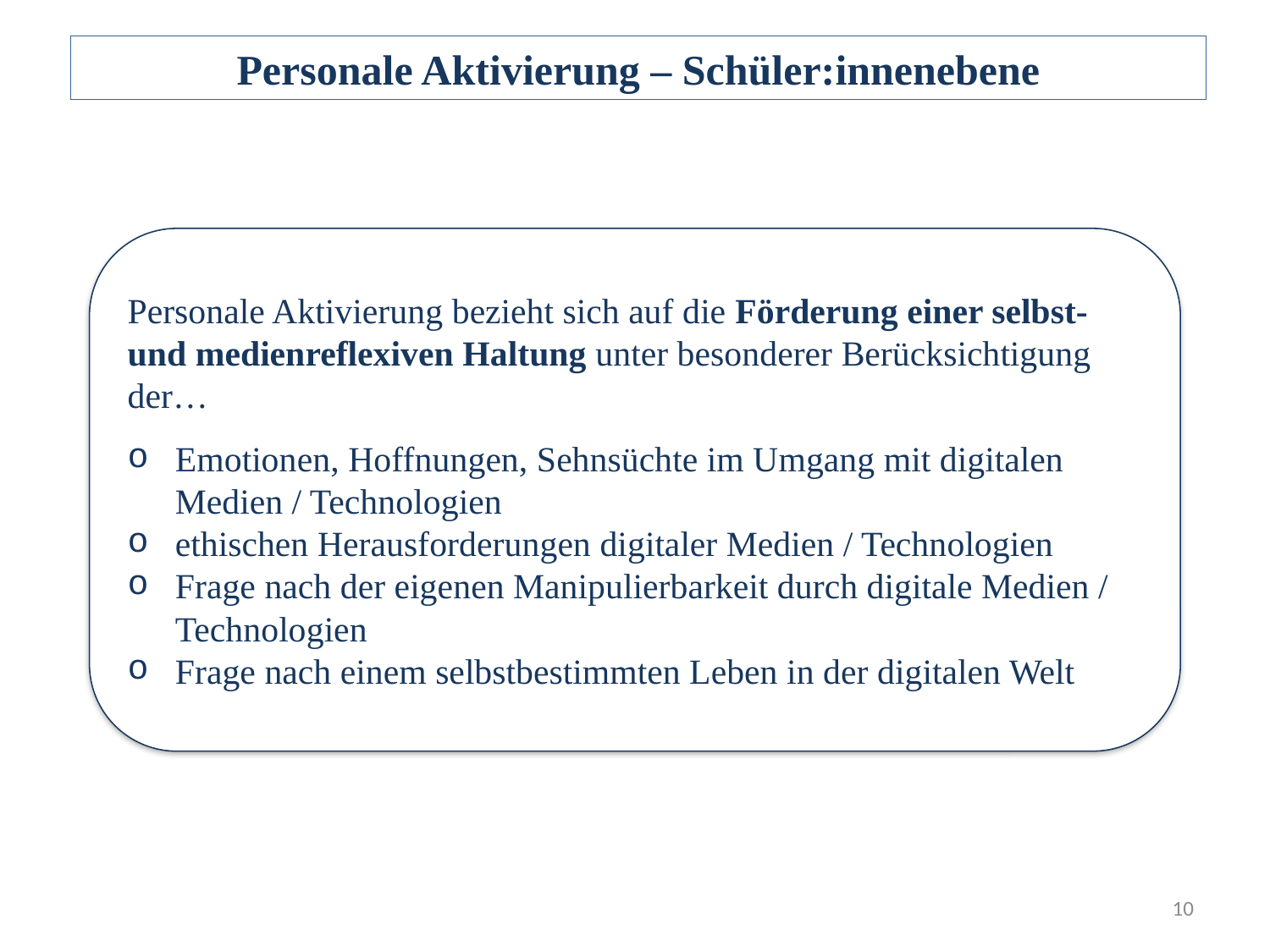

Personale Aktivierung – Schüler:innenebene
Personale Aktivierung bezieht sich auf die Förderung einer selbst- und medienreflexiven Haltung unter besonderer Berücksichtigung der…
Emotionen, Hoffnungen, Sehnsüchte im Umgang mit digitalen Medien / Technologien
ethischen Herausforderungen digitaler Medien / Technologien
Frage nach der eigenen Manipulierbarkeit durch digitale Medien / Technologien
Frage nach einem selbstbestimmten Leben in der digitalen Welt
10